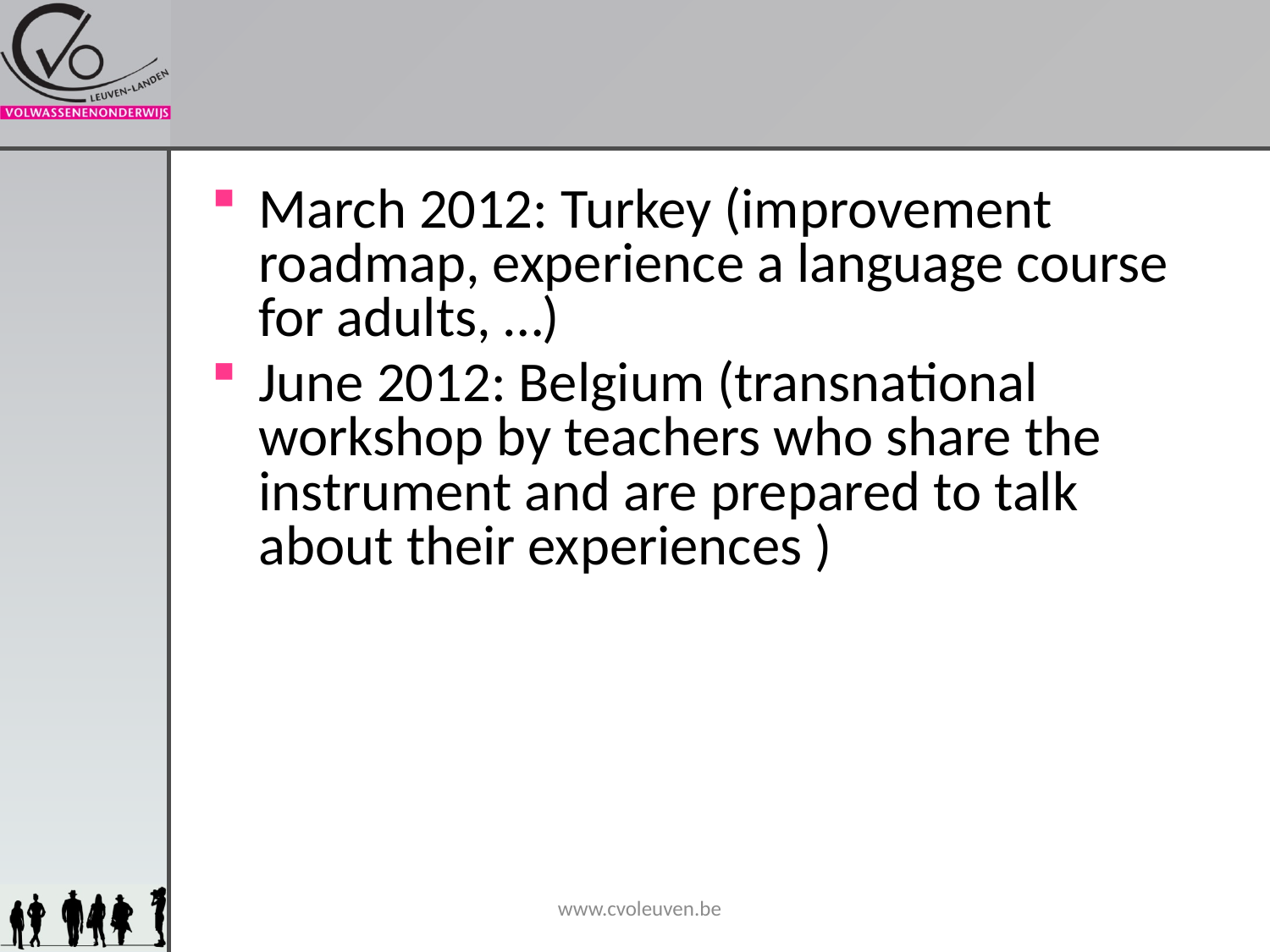

#
March 2012: Turkey (improvement roadmap, experience a language course for adults, …)
June 2012: Belgium (transnational workshop by teachers who share the instrument and are prepared to talk about their experiences )

www.cvoleuven.be